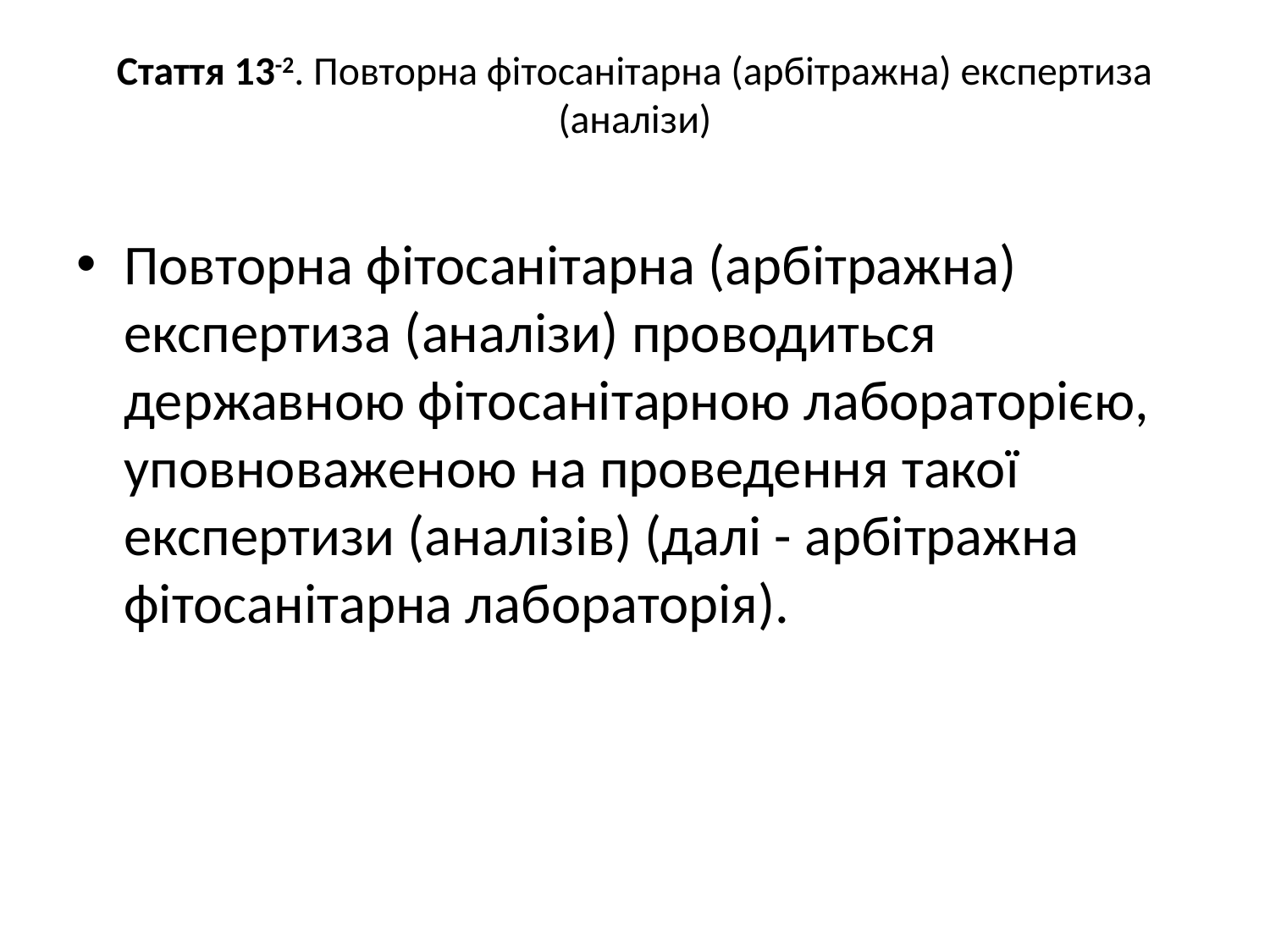

# Стаття 13-2. Повторна фітосанітарна (арбітражна) експертиза (аналізи)
Повторна фітосанітарна (арбітражна) експертиза (аналізи) проводиться державною фітосанітарною лабораторією, уповноваженою на проведення такої експертизи (аналізів) (далі - арбітражна фітосанітарна лабораторія).